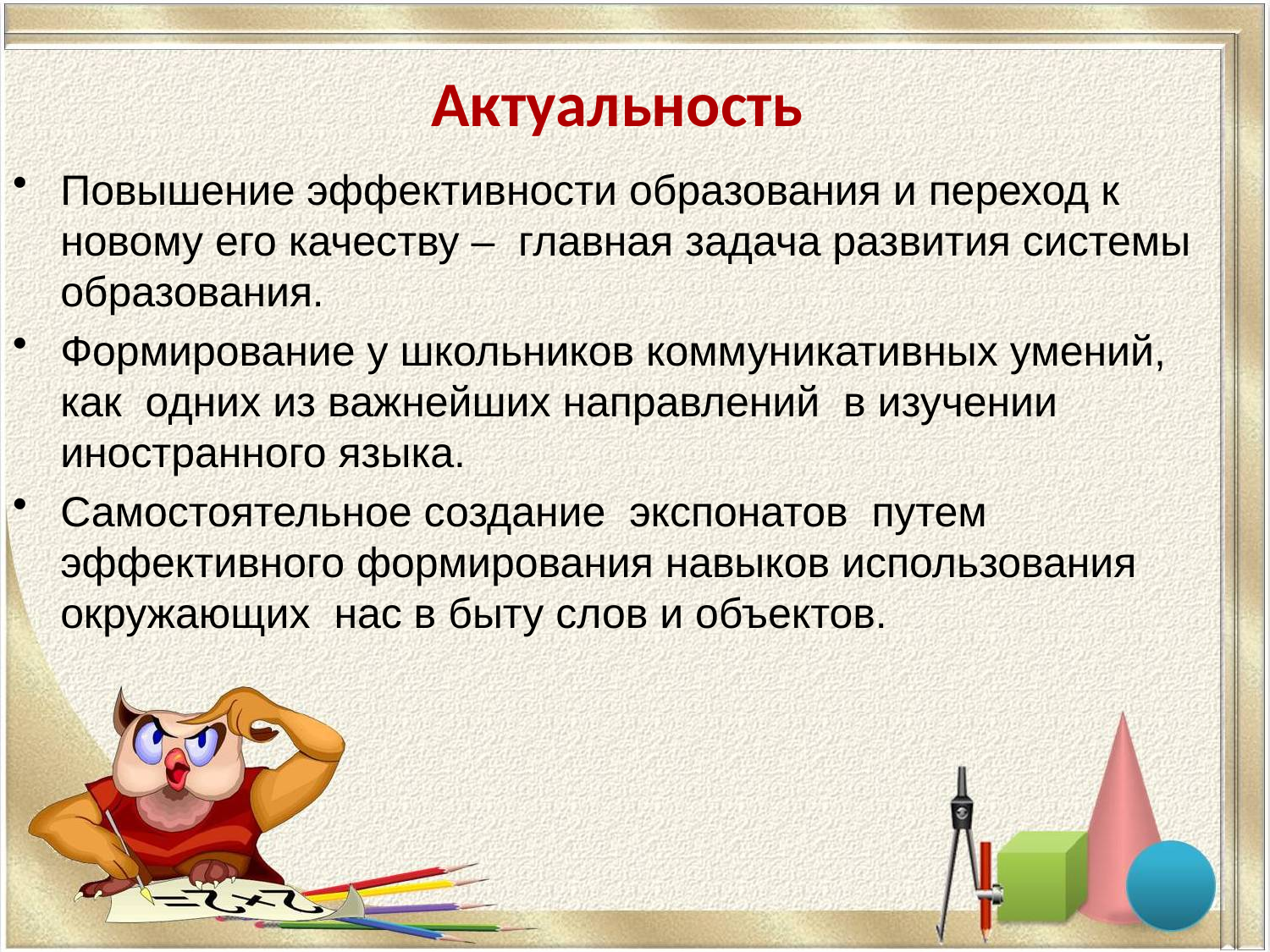

# Актуальность
Повышение эффективности образования и переход к новому его качеству –  главная задача развития системы образования.
Формирование у школьников коммуникативных умений, как  одних из важнейших направлений  в изучении иностранного языка.
Самостоятельное создание  экспонатов  путем эффективного формирования навыков использования окружающих  нас в быту слов и объектов.